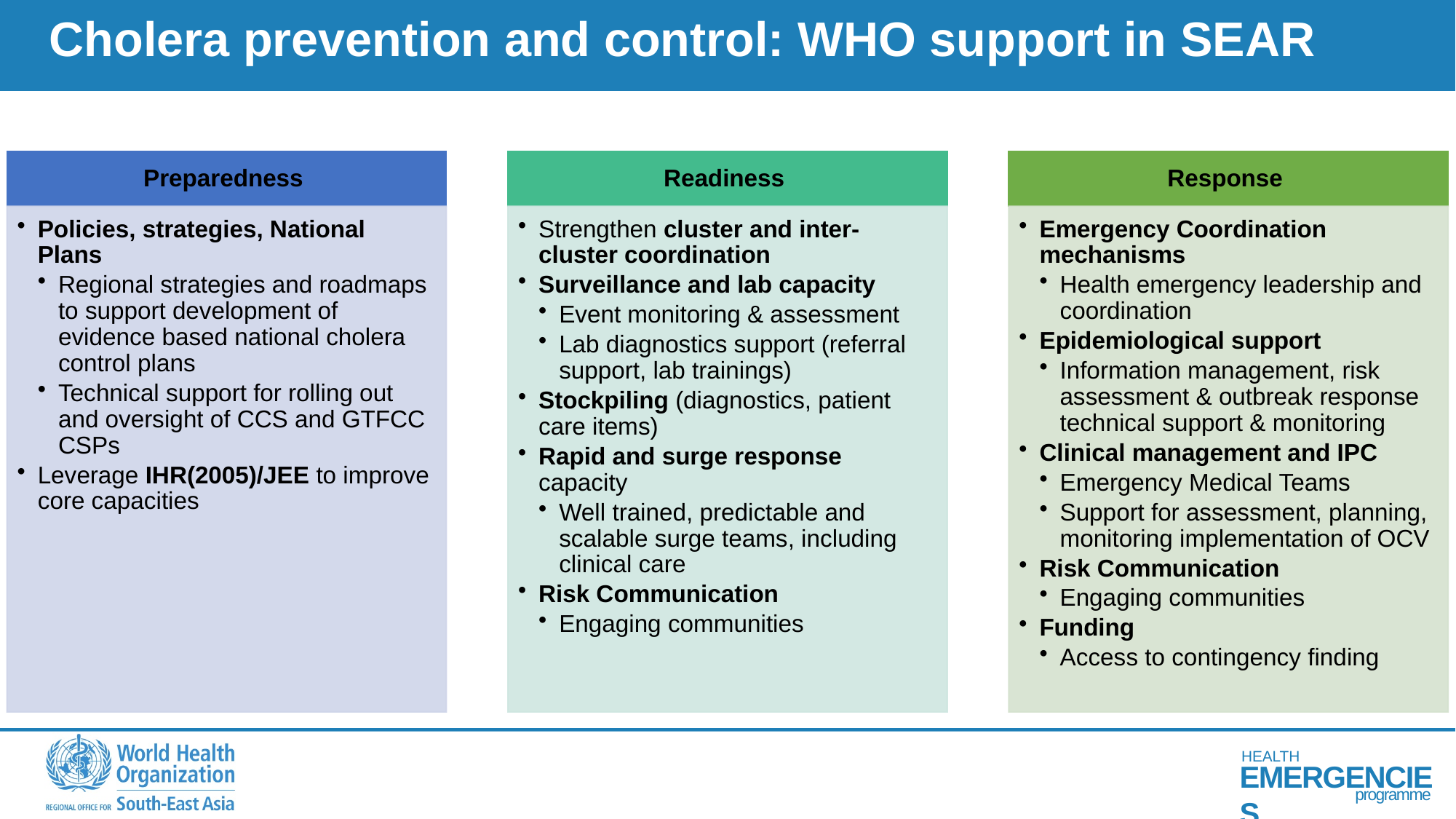

Cholera prevention and control: WHO support in SEAR
Preparedness
Policies, strategies, National Plans
Regional strategies and roadmaps to support development of evidence based national cholera control plans
Technical support for rolling out and oversight of CCS and GTFCC CSPs
Leverage IHR(2005)/JEE to improve core capacities
Readiness
Strengthen cluster and inter-cluster coordination
Surveillance and lab capacity
Event monitoring & assessment
Lab diagnostics support (referral support, lab trainings)
Stockpiling (diagnostics, patient care items)
Rapid and surge response capacity
Well trained, predictable and scalable surge teams, including clinical care
Risk Communication
Engaging communities
Response
Emergency Coordination mechanisms
Health emergency leadership and coordination
Epidemiological support
Information management, risk assessment & outbreak response technical support & monitoring
Clinical management and IPC
Emergency Medical Teams
Support for assessment, planning, monitoring implementation of OCV
Risk Communication
Engaging communities
Funding
Access to contingency finding